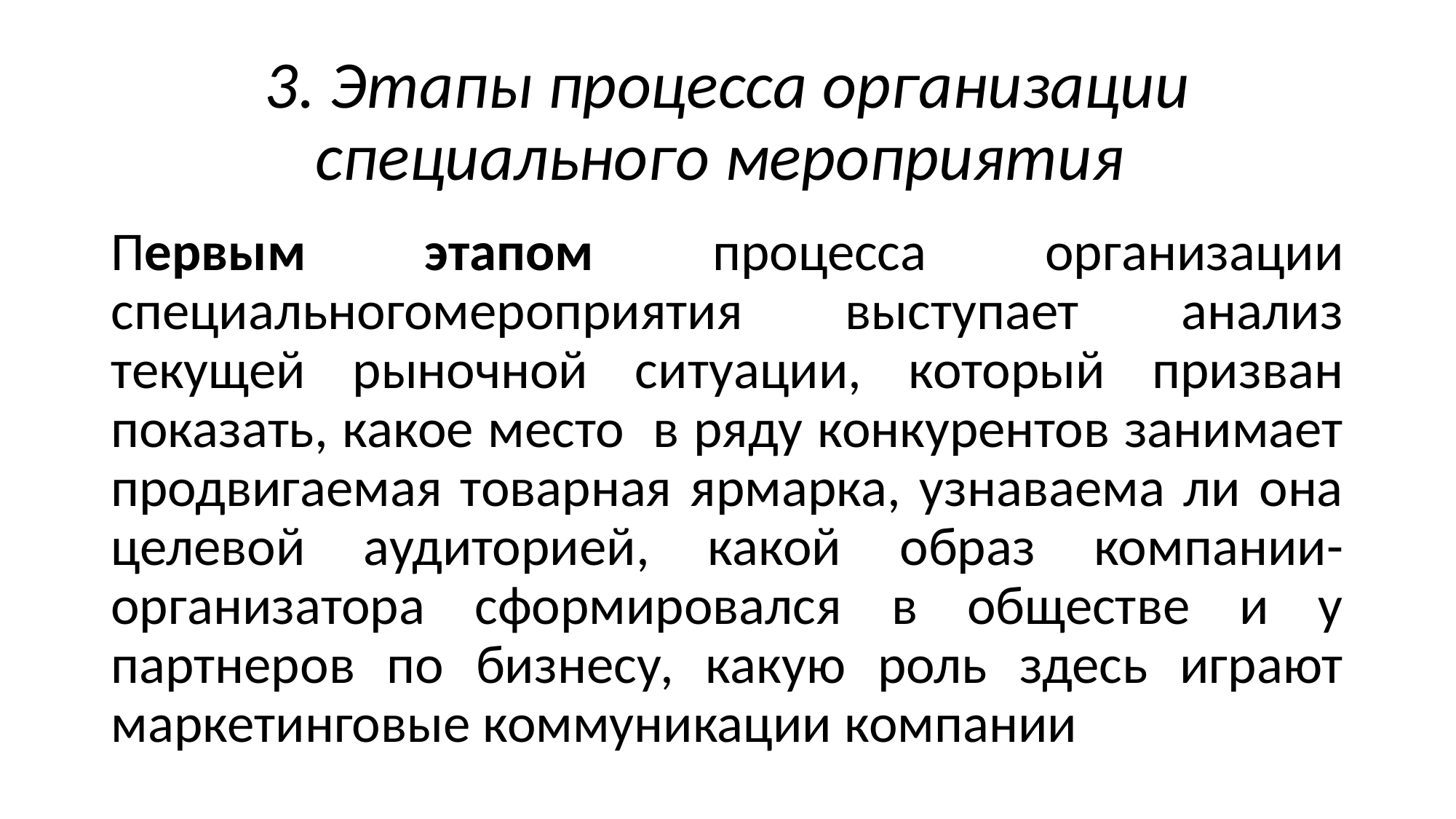

# 3. Этапы процесса организации специального мероприятия
Первым этапом процесса организации специальногомероприятия выступает анализ текущей рыночной ситуации, который призван показать, какое место  в ряду конкурентов занимает продвигаемая товарная ярмарка, узнаваема ли она целевой аудиторией, какой образ компании-организатора сформировался в обществе и у партнеров по бизнесу, какую роль здесь играют маркетинговые коммуникации компании